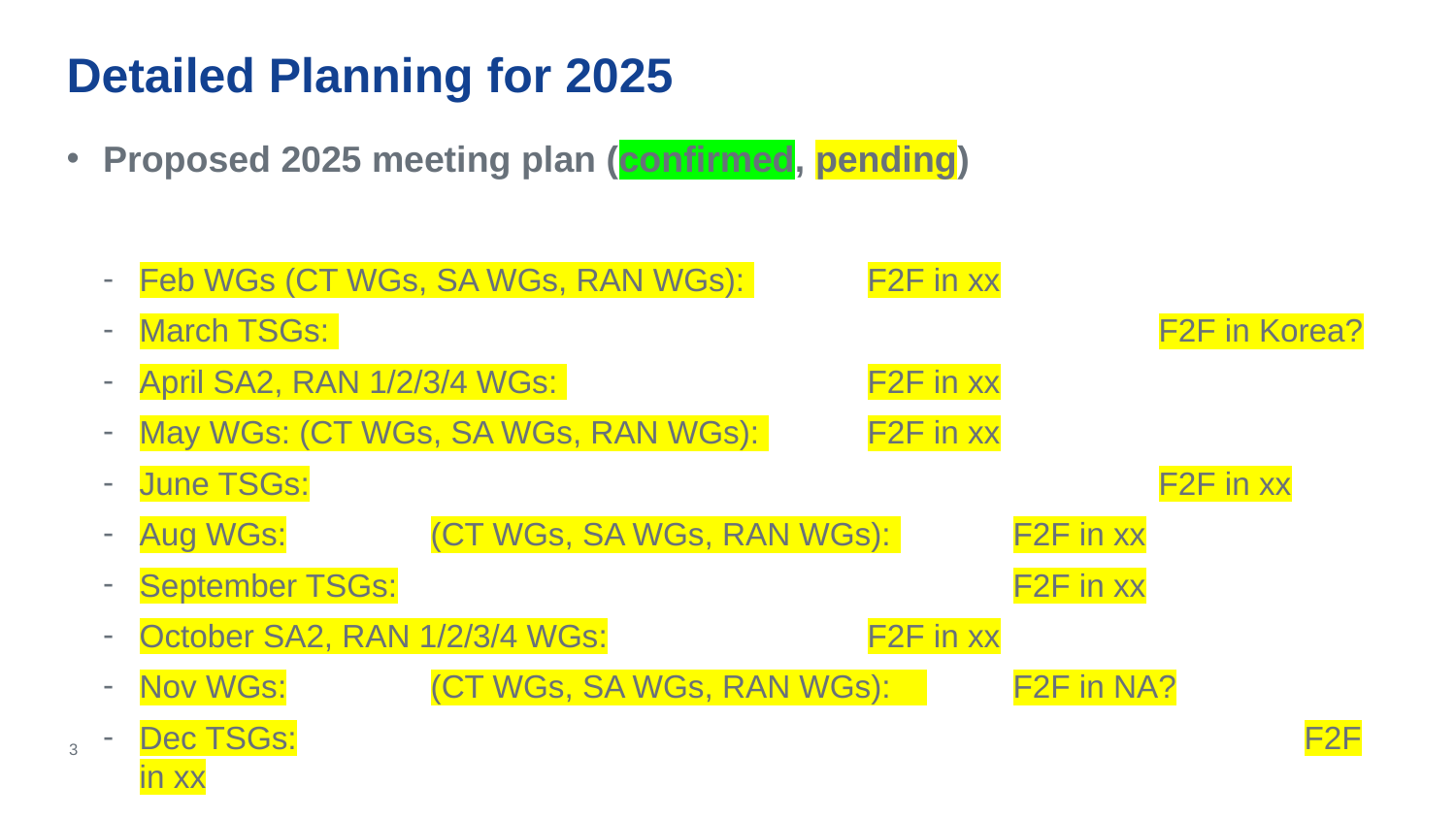

# Detailed Planning for 2025
Proposed 2025 meeting plan (confirmed, pending)

Feb WGs (CT WGs, SA WGs, RAN WGs): 	F2F in xx
March TSGs: 						F2F in Korea?
April SA2, RAN 1/2/3/4 WGs: 			F2F in xx
May WGs: (CT WGs, SA WGs, RAN WGs): 	F2F in xx
June TSGs:						F2F in xx
Aug WGs:	(CT WGs, SA WGs, RAN WGs): 	F2F in xx
September TSGs:					F2F in xx
October SA2, RAN 1/2/3/4 WGs:		F2F in xx
Nov WGs:	(CT WGs, SA WGs, RAN WGs):    	F2F in NA?
Dec TSGs:							F2F in xx